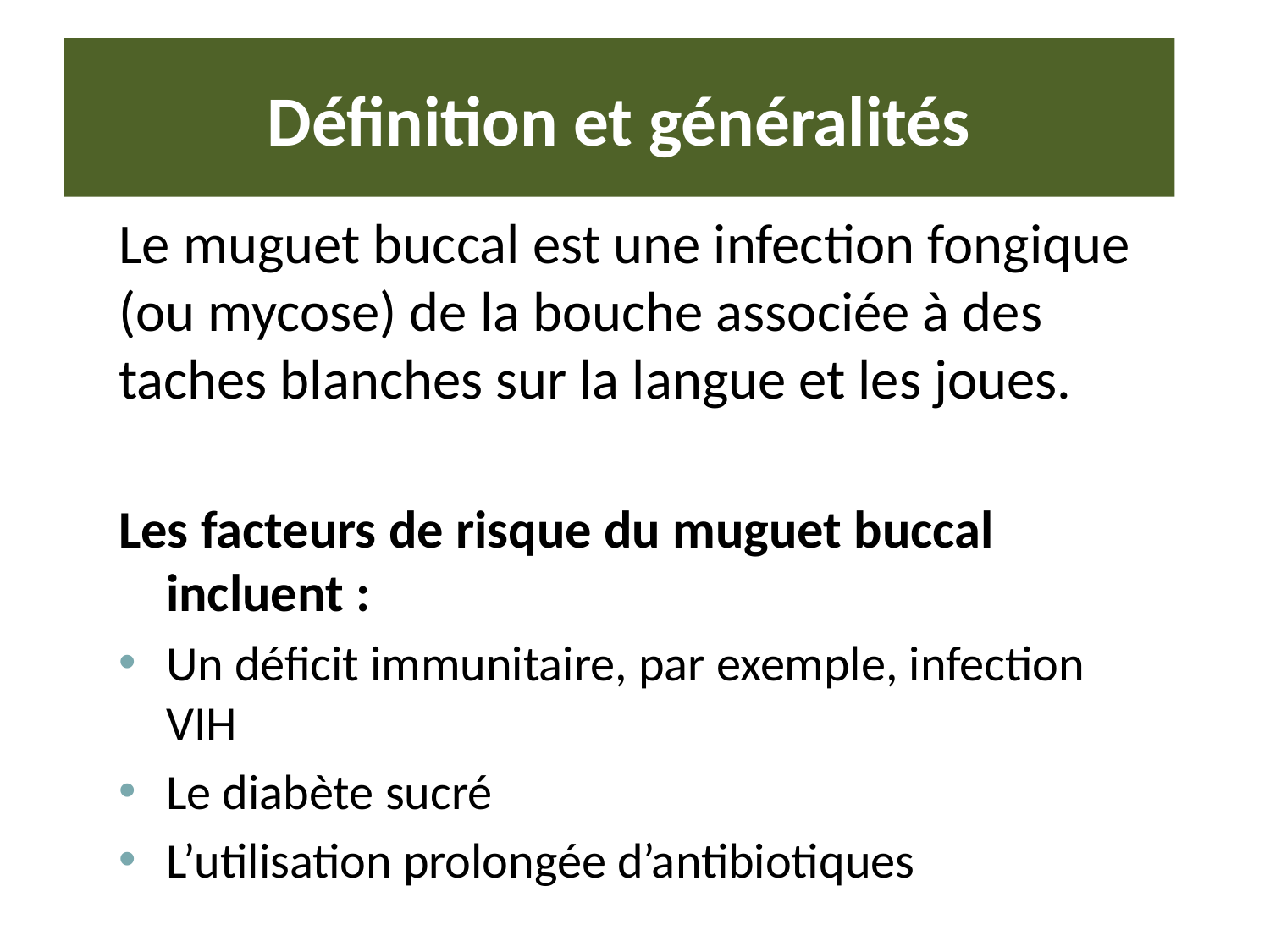

# Définition et généralités
Le muguet buccal est une infection fongique (ou mycose) de la bouche associée à des taches blanches sur la langue et les joues.

Les facteurs de risque du muguet buccal incluent :
Un déficit immunitaire, par exemple, infection VIH
Le diabète sucré
L’utilisation prolongée d’antibiotiques